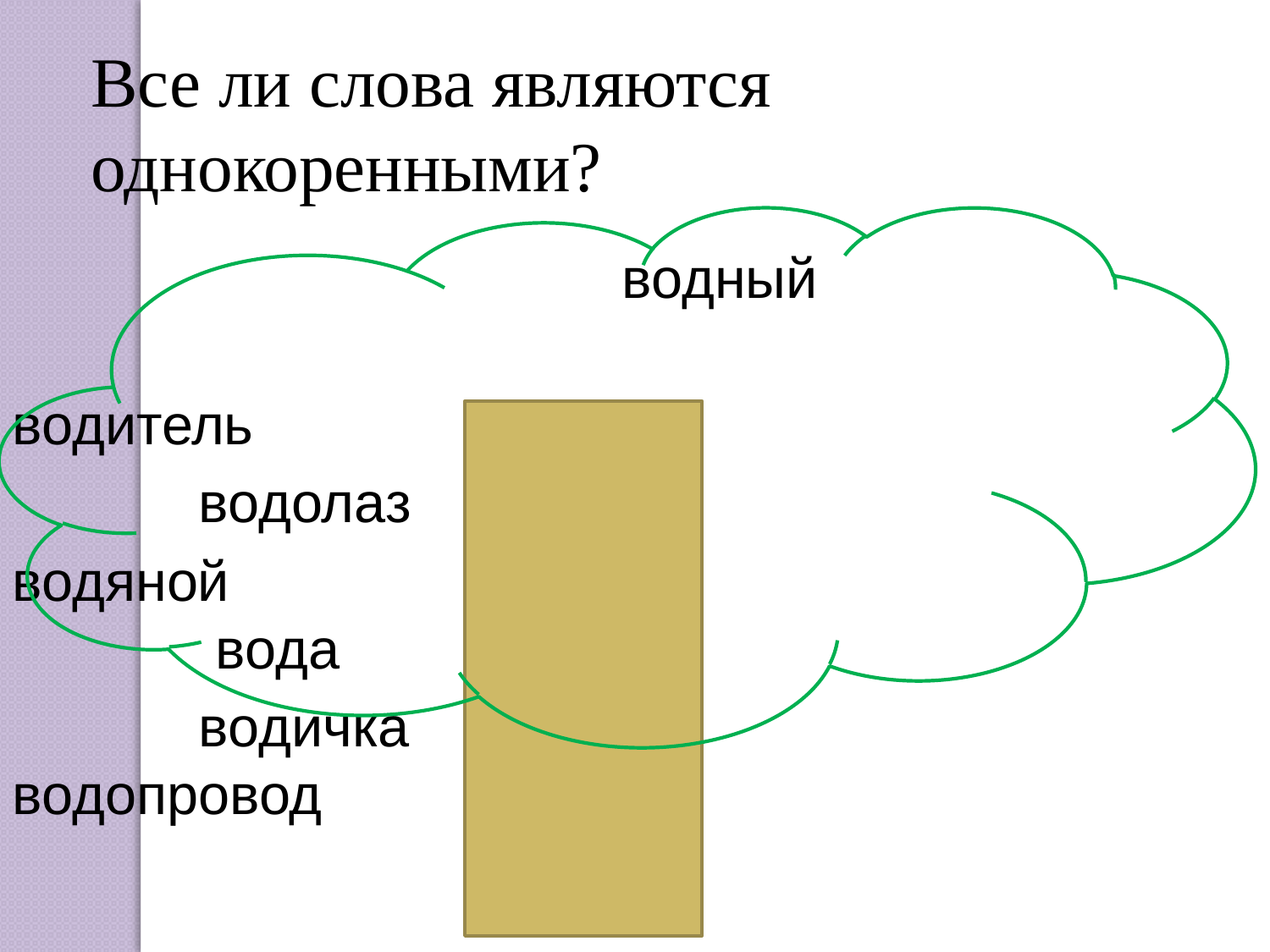

Все ли слова являются однокоренными?

                                    водный
                                                                   водитель
           водолаз
водяной                                                                   вода
           водичка                                     водопровод